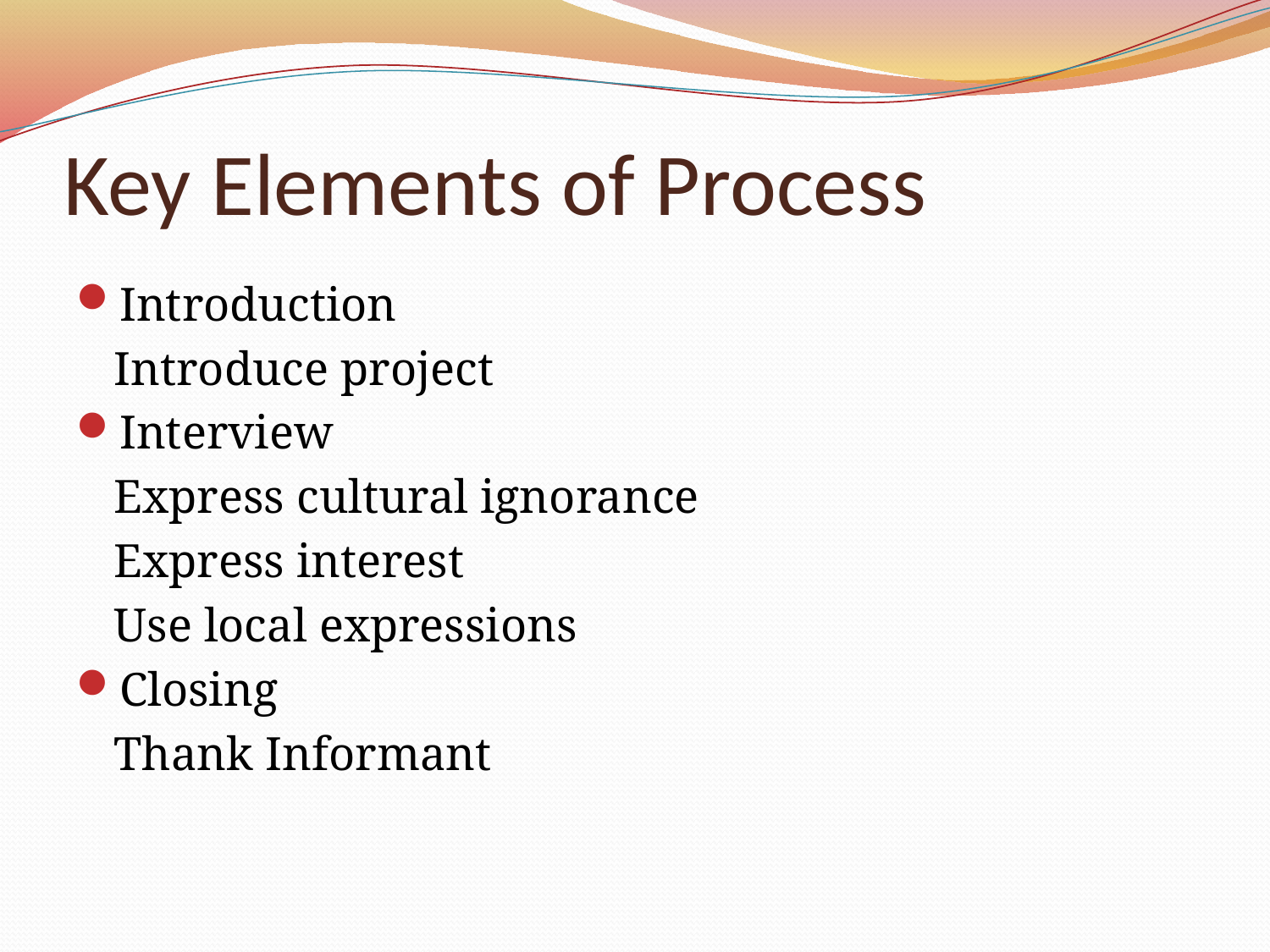

# Key Elements of Process
Introduction
	Introduce project
Interview
	Express cultural ignorance
	Express interest
	Use local expressions
Closing
	Thank Informant